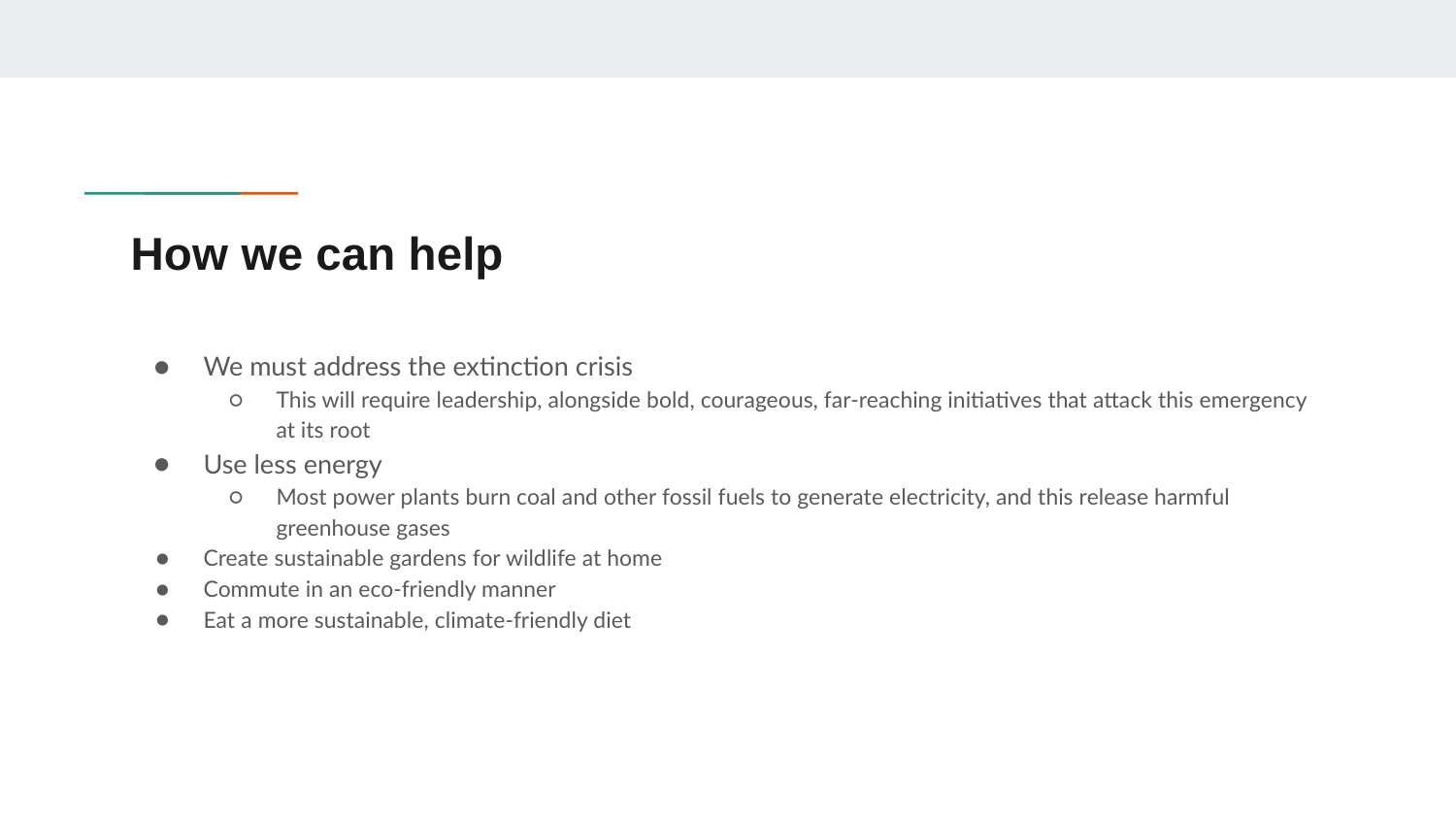

# How we can help
We must address the extinction crisis
This will require leadership, alongside bold, courageous, far-reaching initiatives that attack this emergency at its root
Use less energy
Most power plants burn coal and other fossil fuels to generate electricity, and this release harmful greenhouse gases
Create sustainable gardens for wildlife at home
Commute in an eco-friendly manner
Eat a more sustainable, climate-friendly diet